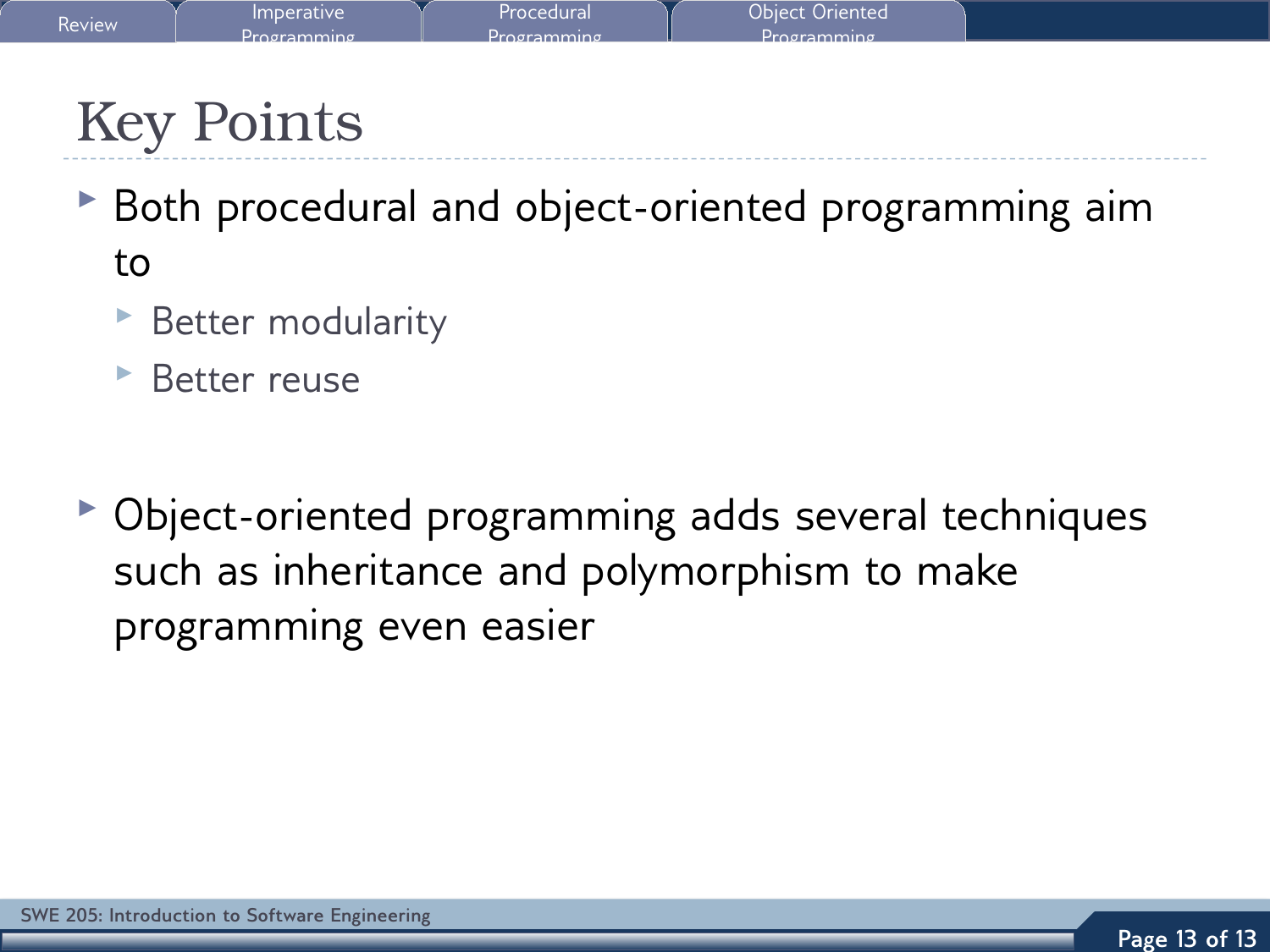

Review
Imperative Programming
Procedural Programming
Object Oriented Programming
# Key Points
Both procedural and object-oriented programming aim  to
Better modularity
Better reuse

Object-oriented programming adds several techniques such as inheritance and polymorphism to make programming even easier

Page 13 of 13